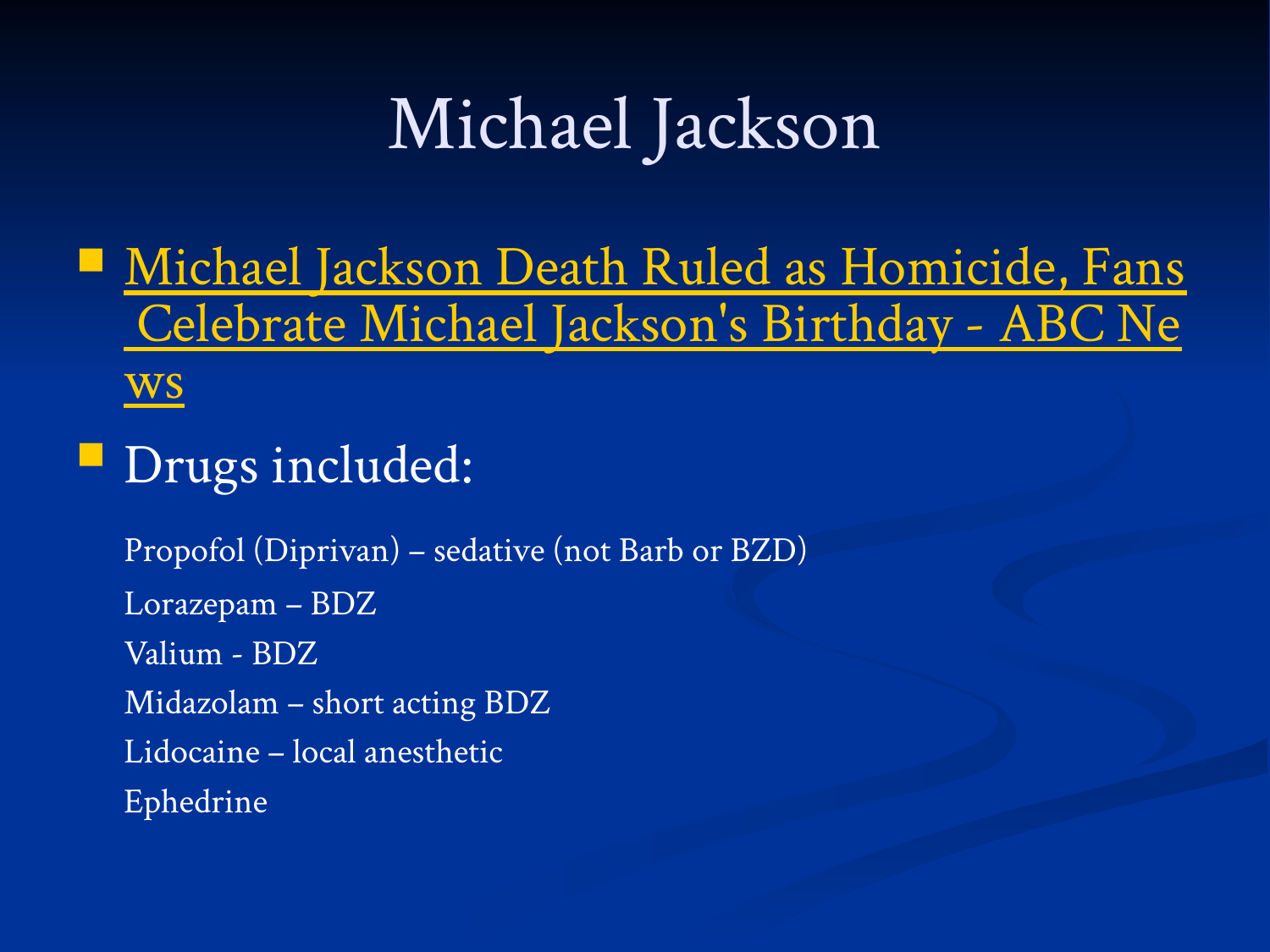

# Michael Jackson
Michael Jackson Death Ruled as Homicide, Fans Celebrate Michael Jackson's Birthday - ABC News
Drugs included:
	Propofol (Diprivan) – sedative (not Barb or BZD)
	Lorazepam – BDZ
	Valium - BDZ
	Midazolam – short acting BDZ
	Lidocaine – local anesthetic
	Ephedrine